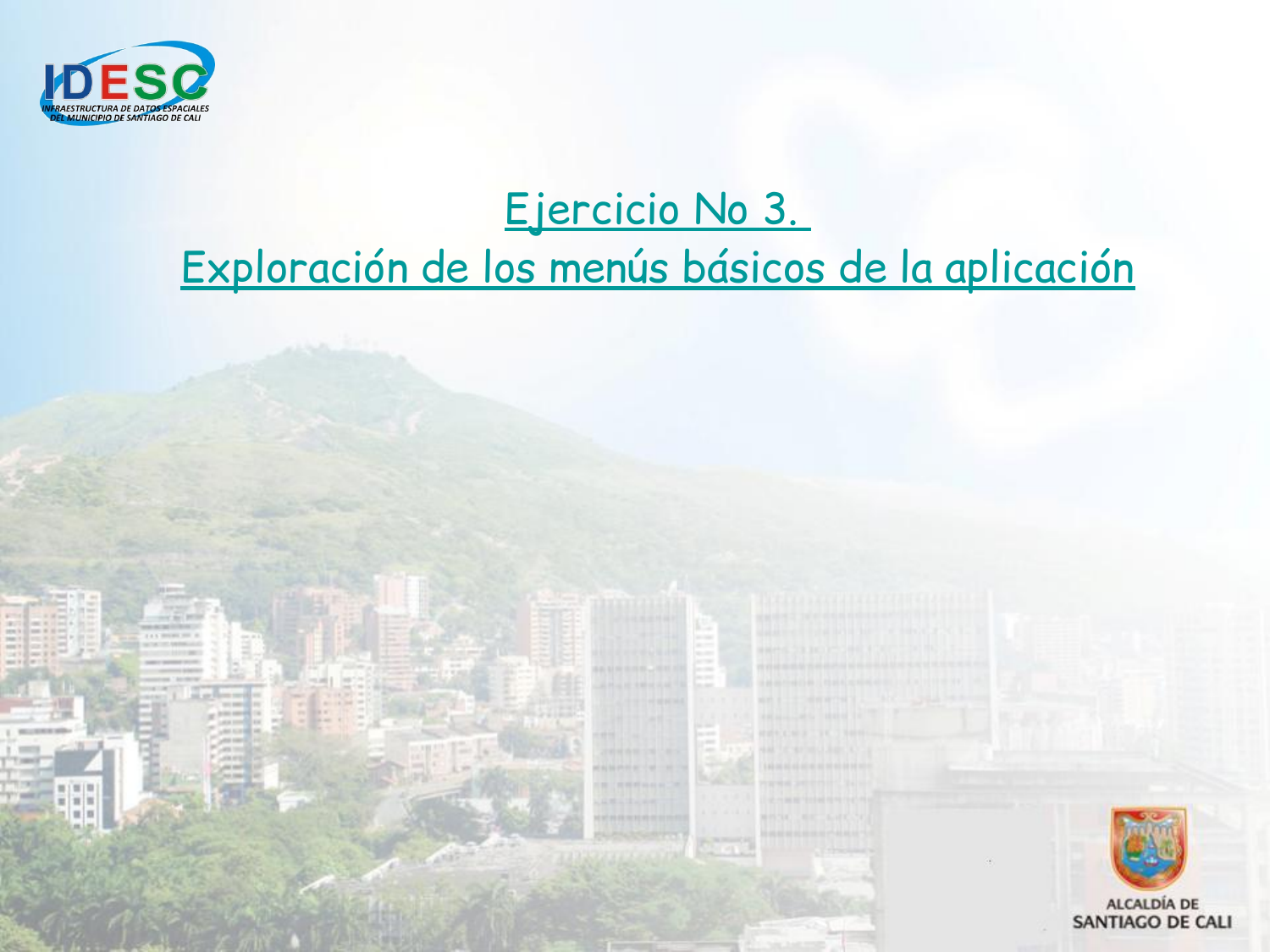

Ejercicio No 3.
Exploración de los menús básicos de la aplicación